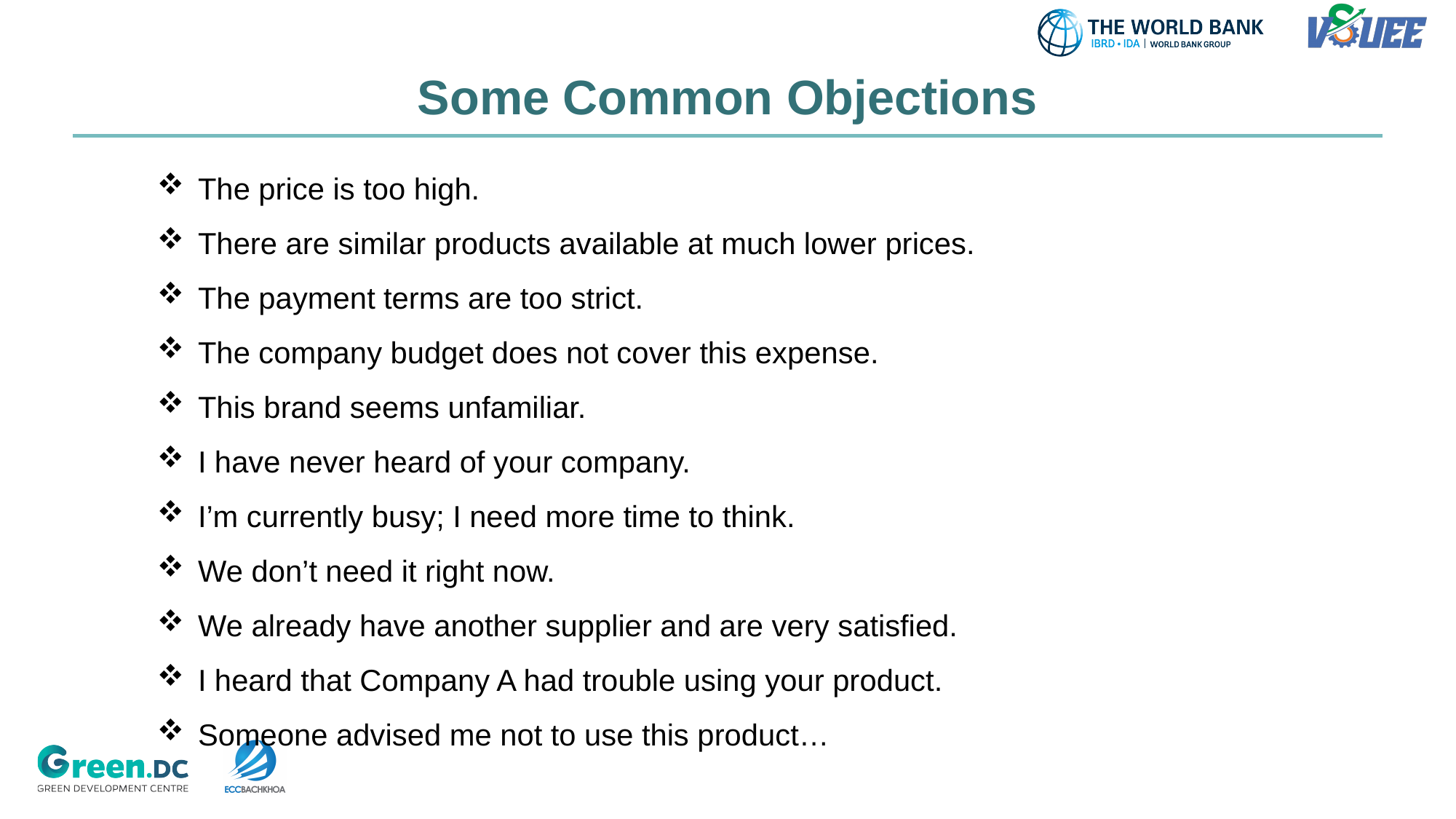

# Some Common Objections
The price is too high.
There are similar products available at much lower prices.
The payment terms are too strict.
The company budget does not cover this expense.
This brand seems unfamiliar.
I have never heard of your company.
I’m currently busy; I need more time to think.
We don’t need it right now.
We already have another supplier and are very satisfied.
I heard that Company A had trouble using your product.
Someone advised me not to use this product…